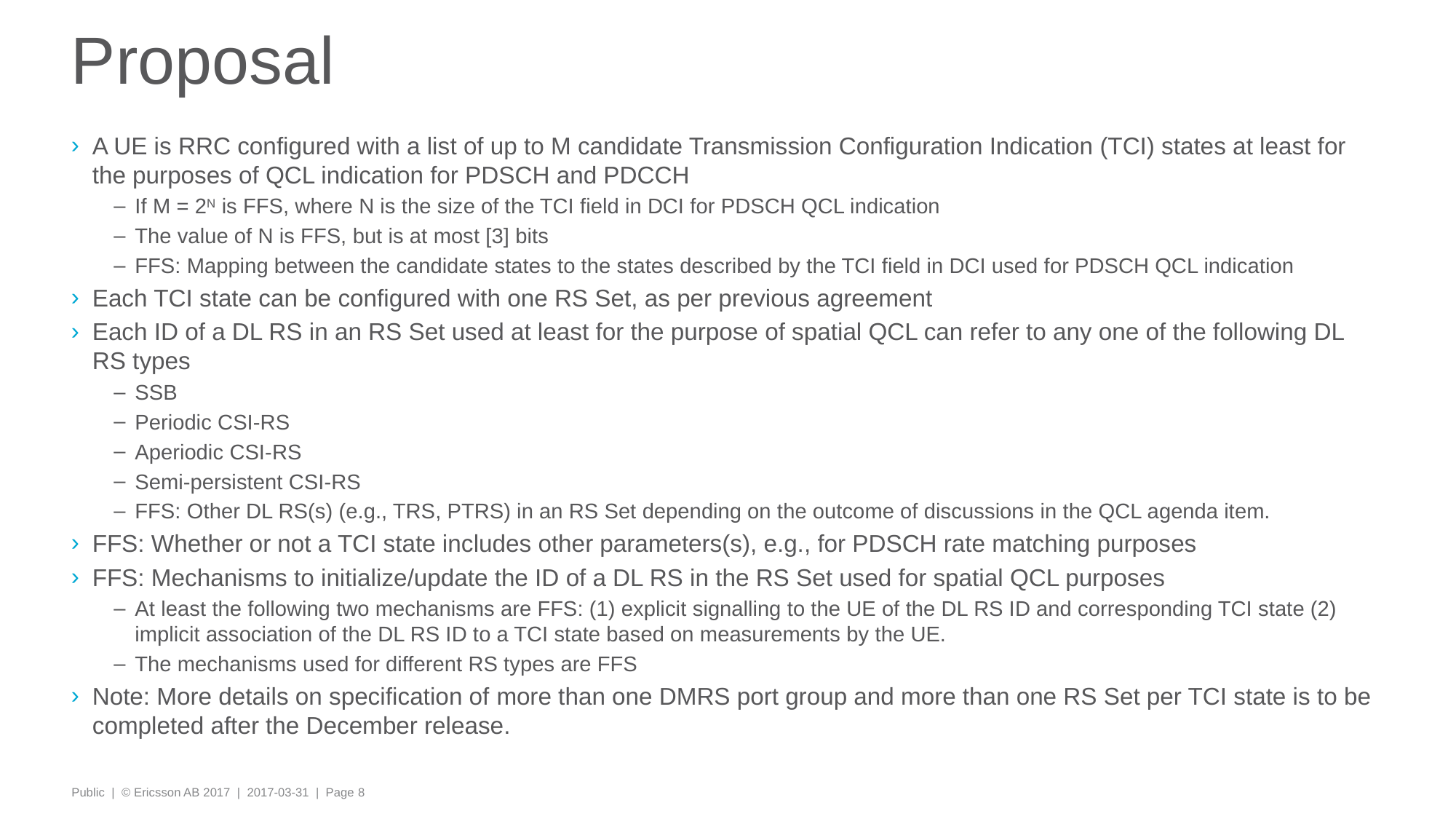

# Proposal
A UE is RRC configured with a list of up to M candidate Transmission Configuration Indication (TCI) states at least for the purposes of QCL indication for PDSCH and PDCCH
If M = 2N is FFS, where N is the size of the TCI field in DCI for PDSCH QCL indication
The value of N is FFS, but is at most [3] bits
FFS: Mapping between the candidate states to the states described by the TCI field in DCI used for PDSCH QCL indication
Each TCI state can be configured with one RS Set, as per previous agreement
Each ID of a DL RS in an RS Set used at least for the purpose of spatial QCL can refer to any one of the following DL RS types
SSB
Periodic CSI-RS
Aperiodic CSI-RS
Semi-persistent CSI-RS
FFS: Other DL RS(s) (e.g., TRS, PTRS) in an RS Set depending on the outcome of discussions in the QCL agenda item.
FFS: Whether or not a TCI state includes other parameters(s), e.g., for PDSCH rate matching purposes
FFS: Mechanisms to initialize/update the ID of a DL RS in the RS Set used for spatial QCL purposes
At least the following two mechanisms are FFS: (1) explicit signalling to the UE of the DL RS ID and corresponding TCI state (2) implicit association of the DL RS ID to a TCI state based on measurements by the UE.
The mechanisms used for different RS types are FFS
Note: More details on specification of more than one DMRS port group and more than one RS Set per TCI state is to be completed after the December release.